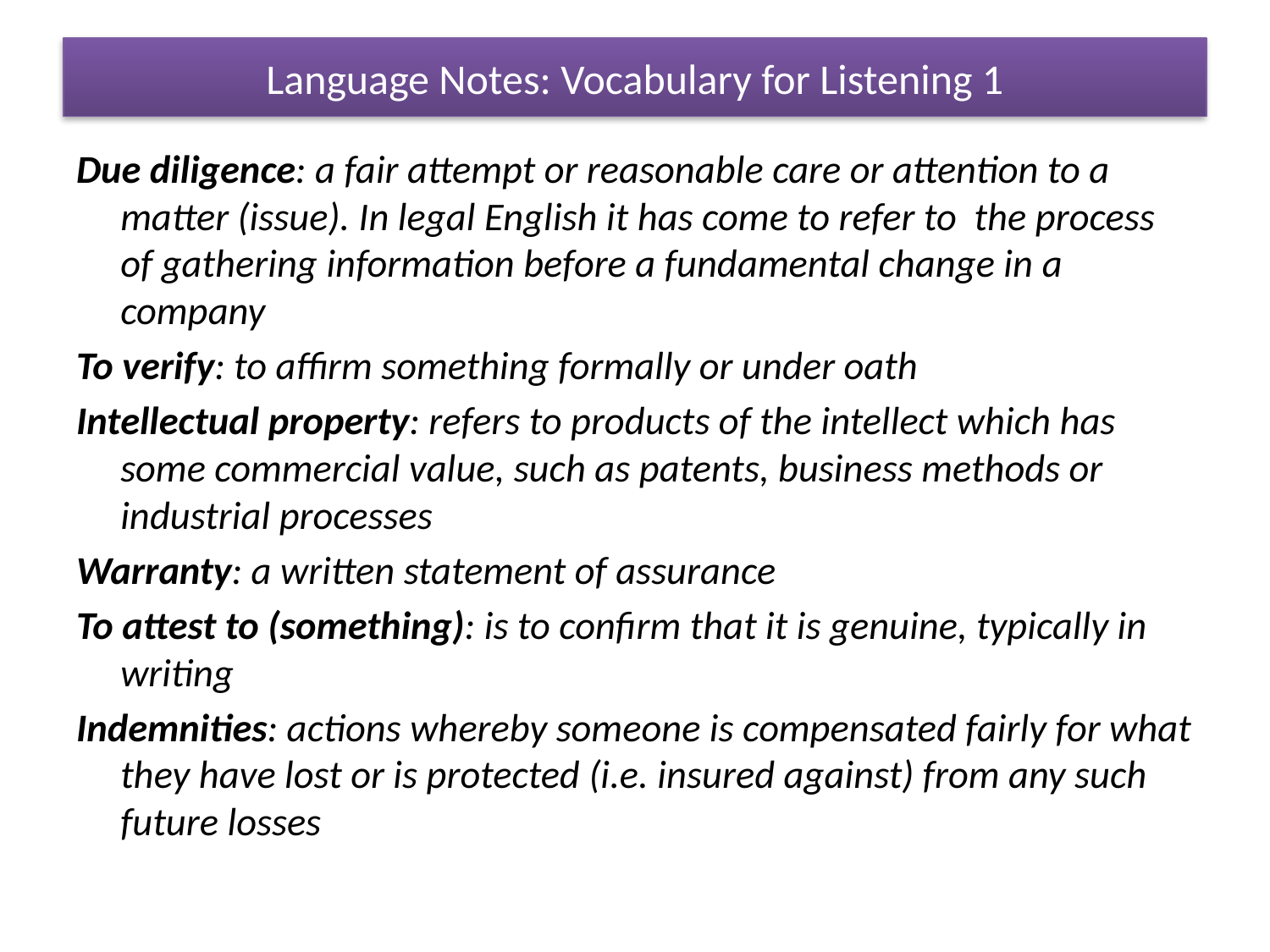

# Language Notes: Vocabulary for Listening 1
Due diligence: a fair attempt or reasonable care or attention to a matter (issue). In legal English it has come to refer to  the process of gathering information before a fundamental change in a company
To verify: to affirm something formally or under oath
Intellectual property: refers to products of the intellect which has some commercial value, such as patents, business methods or industrial processes
Warranty: a written statement of assurance
To attest to (something): is to confirm that it is genuine, typically in writing
Indemnities: actions whereby someone is compensated fairly for what they have lost or is protected (i.e. insured against) from any such future losses